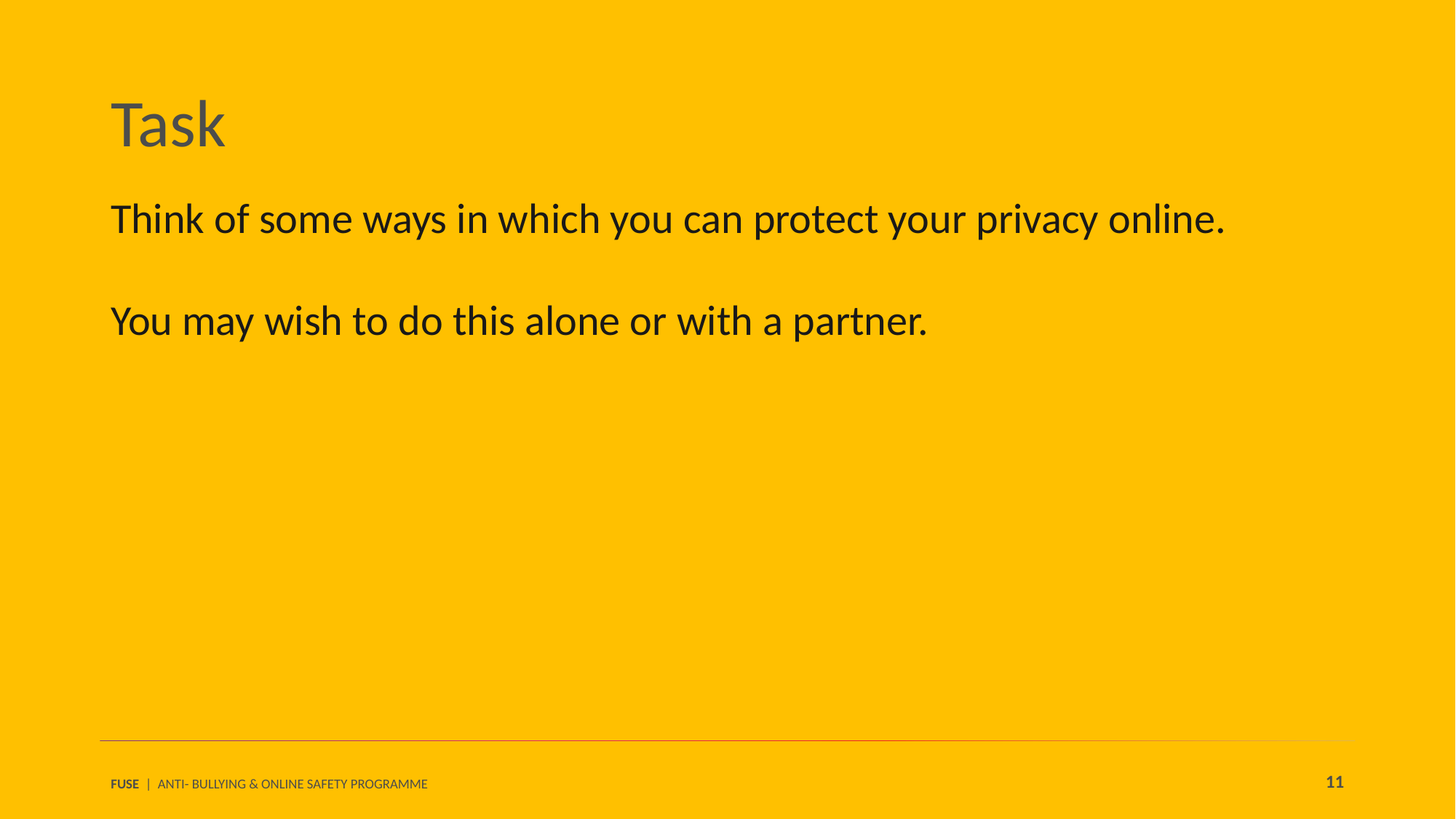

Task
Think of some ways in which you can protect your privacy online.

You may wish to do this alone or with a partner.
11